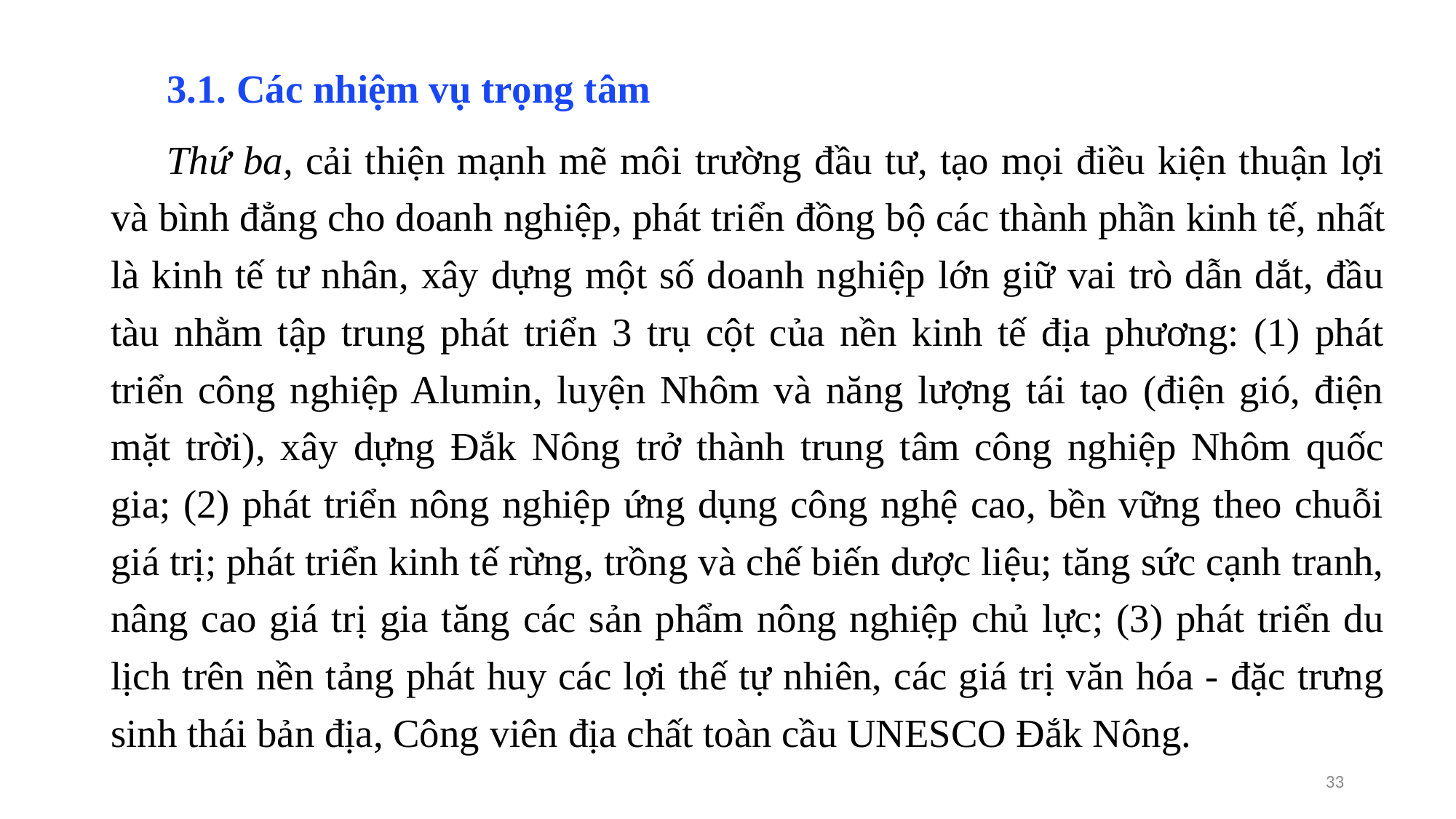

3.1. Các nhiệm vụ trọng tâm
Thứ ba, cải thiện mạnh mẽ môi trường đầu tư, tạo mọi điều kiện thuận lợi và bình đẳng cho doanh nghiệp, phát triển đồng bộ các thành phần kinh tế, nhất là kinh tế tư nhân, xây dựng một số doanh nghiệp lớn giữ vai trò dẫn dắt, đầu tàu nhằm tập trung phát triển 3 trụ cột của nền kinh tế địa phương: (1) phát triển công nghiệp Alumin, luyện Nhôm và năng lượng tái tạo (điện gió, điện mặt trời), xây dựng Đắk Nông trở thành trung tâm công nghiệp Nhôm quốc gia; (2) phát triển nông nghiệp ứng dụng công nghệ cao, bền vững theo chuỗi giá trị; phát triển kinh tế rừng, trồng và chế biến dược liệu; tăng sức cạnh tranh, nâng cao giá trị gia tăng các sản phẩm nông nghiệp chủ lực; (3) phát triển du lịch trên nền tảng phát huy các lợi thế tự nhiên, các giá trị văn hóa - đặc trưng sinh thái bản địa, Công viên địa chất toàn cầu UNESCO Đắk Nông.
33